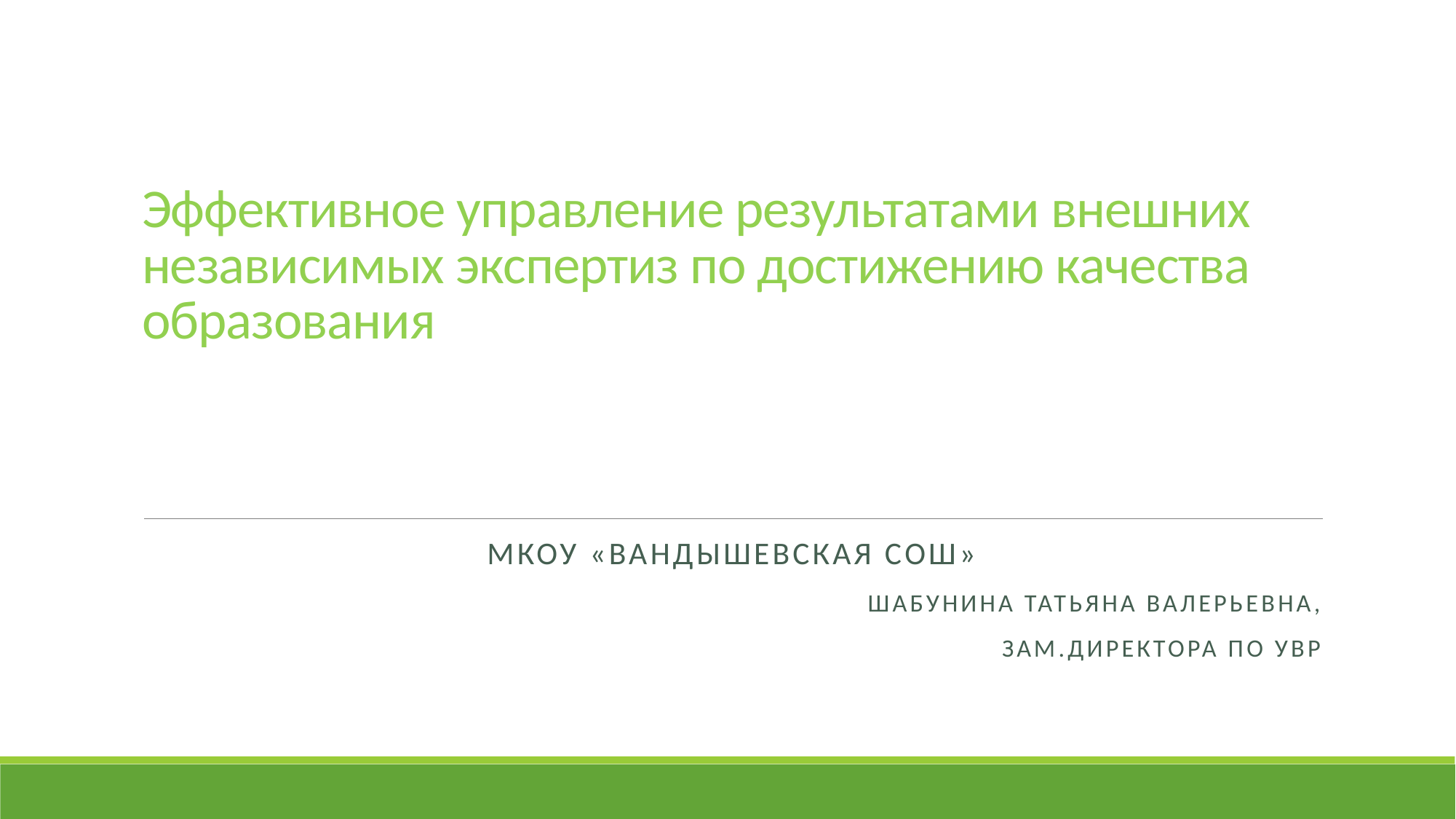

# Эффективное управление результатами внешних независимых экспертиз по достижению качества образования
МКОУ «Вандышевская СОШ»
Шабунина Татьяна Валерьевна,
зам.директора по увр